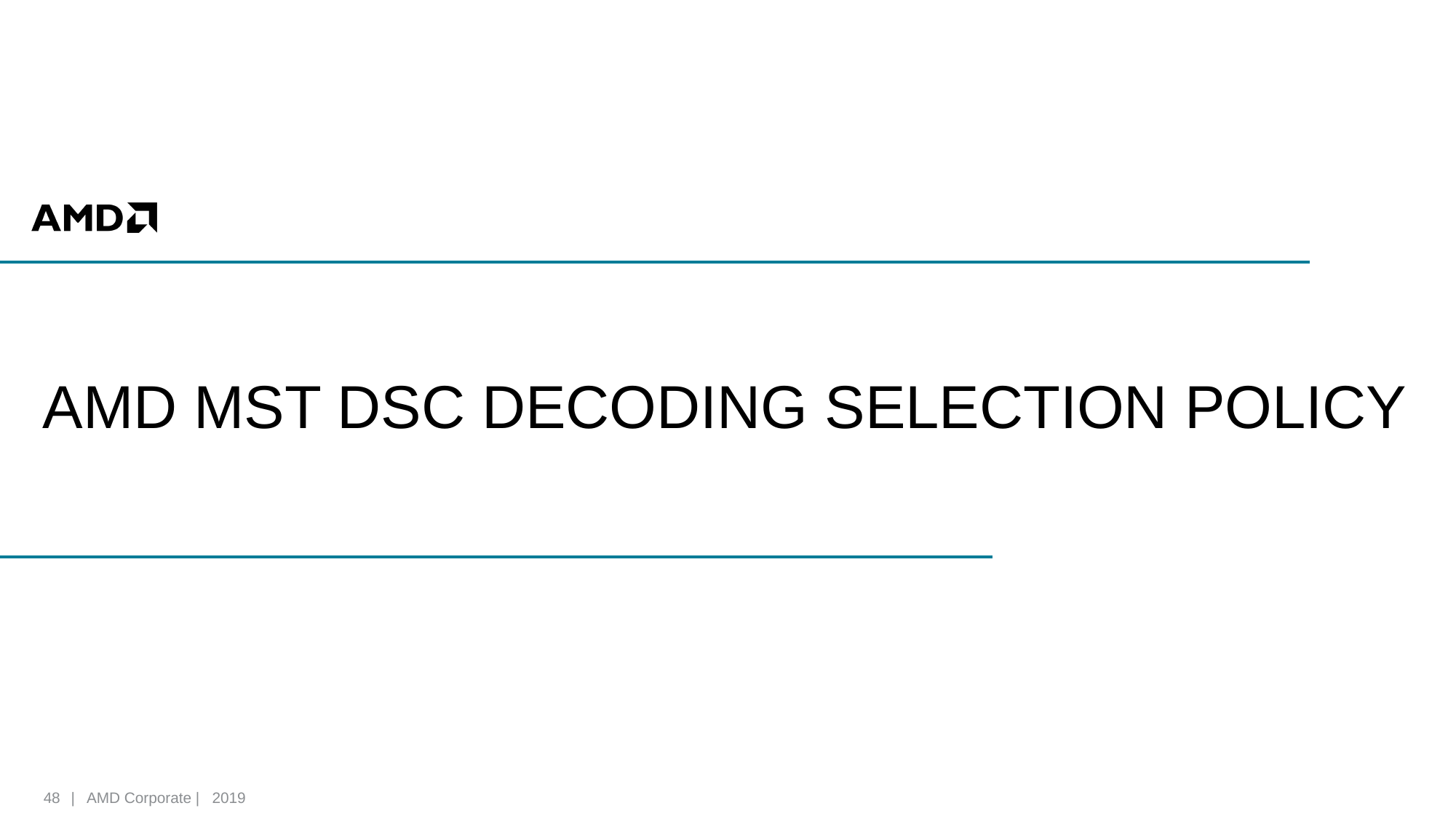

# AMD MST DSC DECODING SELECTION POLICY
48
|   AMD Corporate |   2019